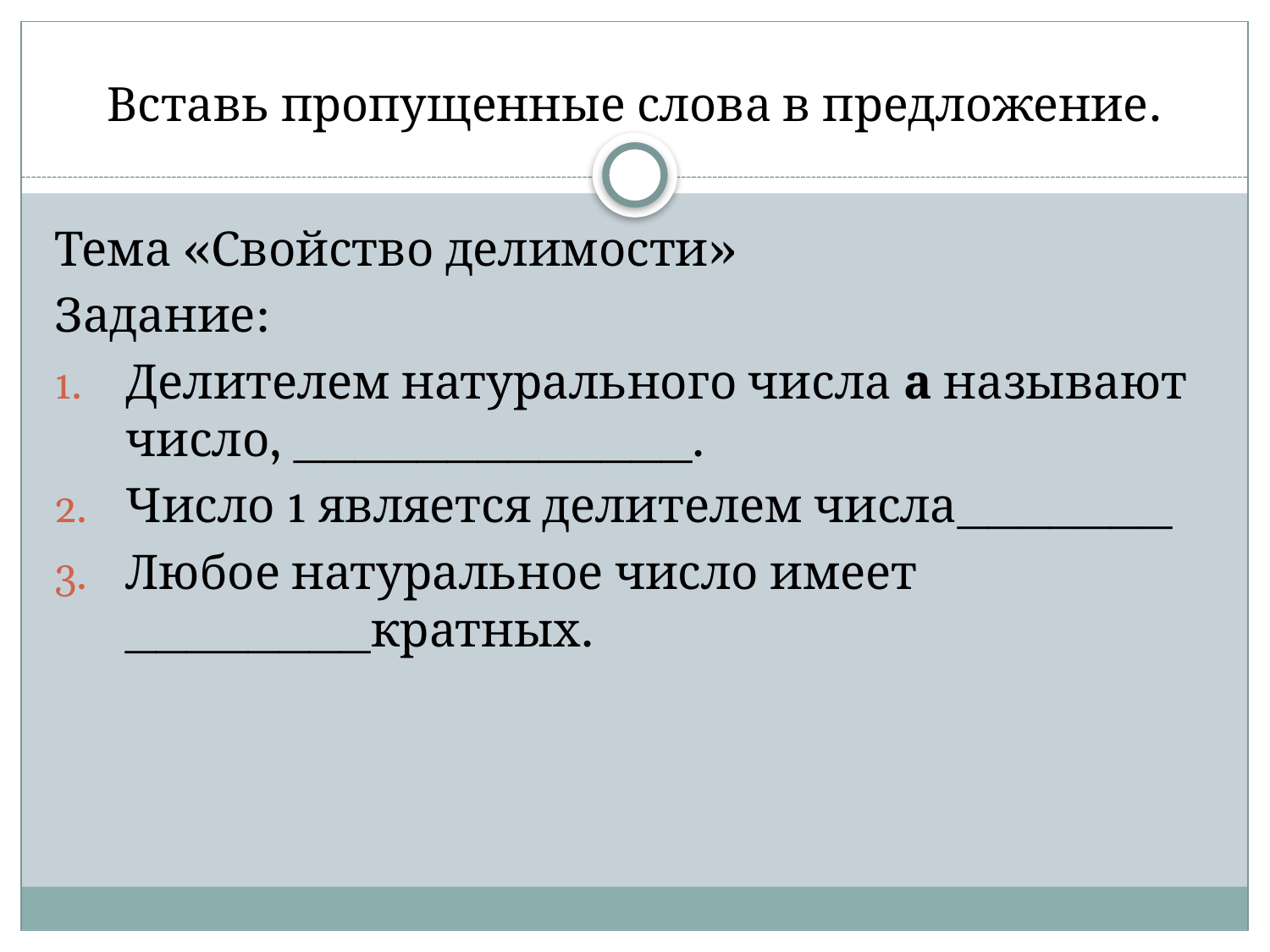

# Вставь пропущенные слова в предложение.
Тема «Свойство делимости»
Задание:
Делителем натурального числа а называют число, _____________.
Число 1 является делителем числа_______
Любое натуральное число имеет ________кратных.